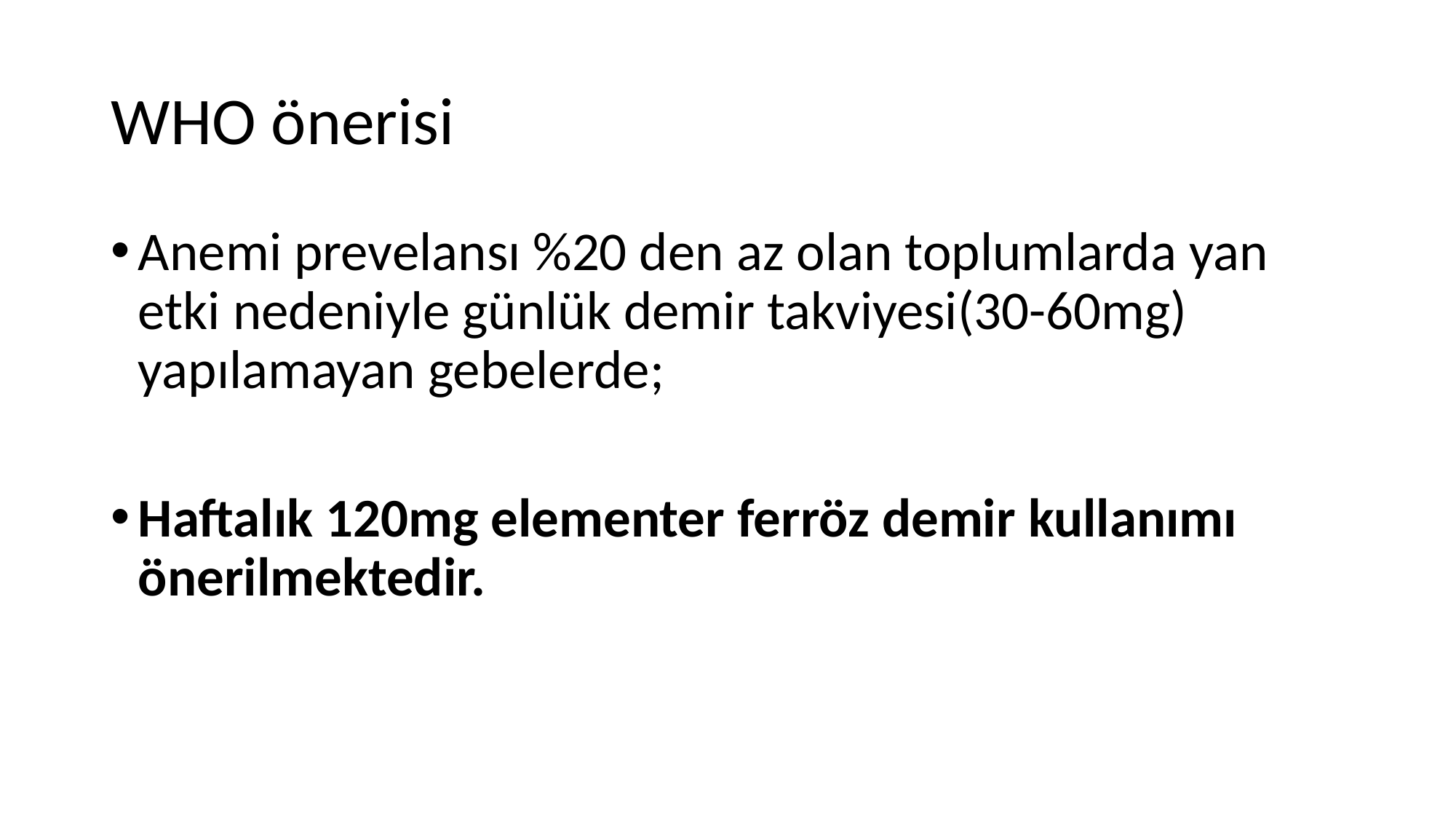

# WHO önerisi
Anemi prevelansı %20 den az olan toplumlarda yan etki nedeniyle günlük demir takviyesi(30-60mg) yapılamayan gebelerde;

Haftalık 120mg elementer ferröz demir kullanımı önerilmektedir.